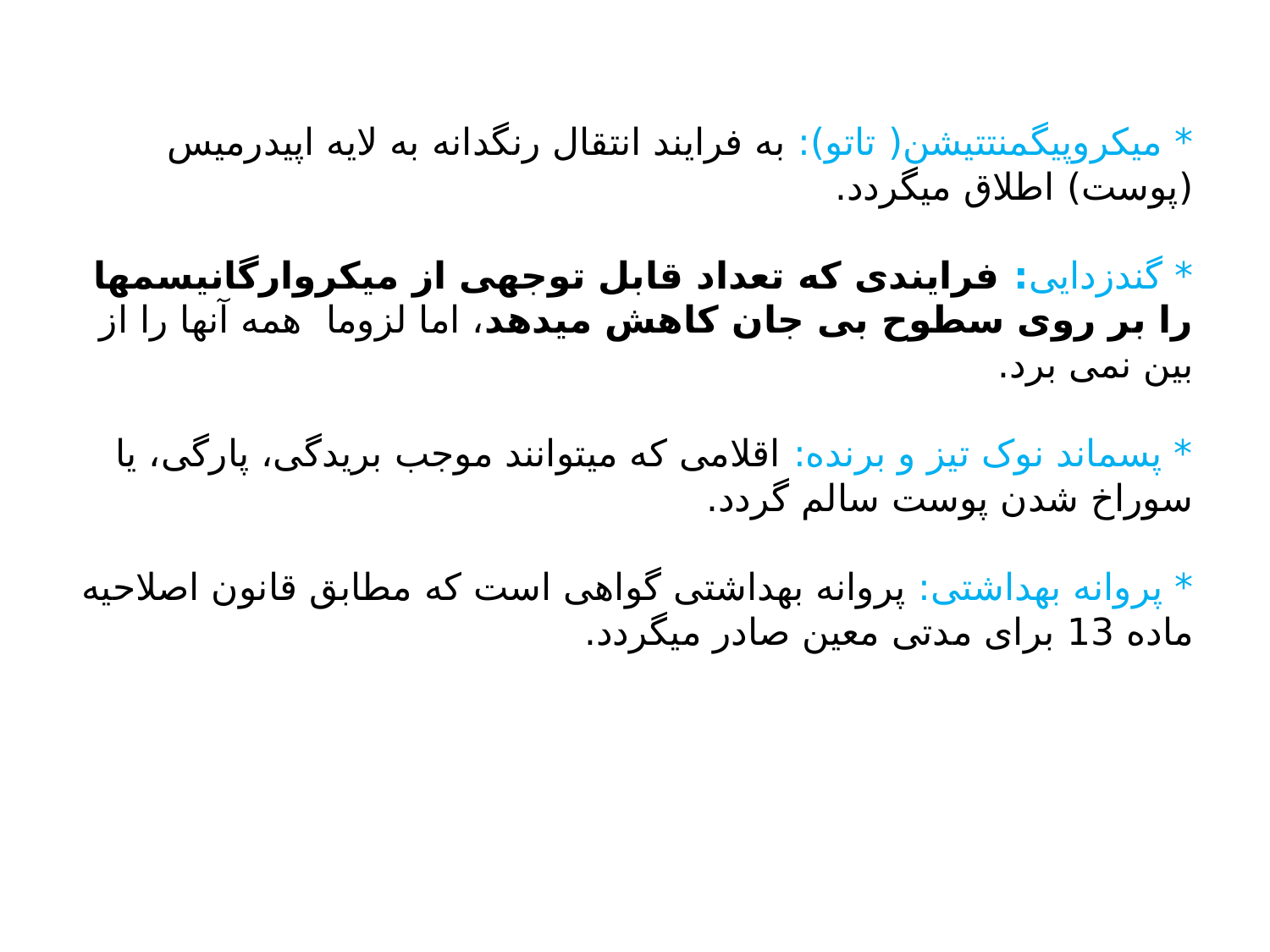

# * میکروپیگمنتتیشن( تاتو): به فرایند انتقال رنگدانه به لایه اپیدرمیس (پوست) اطلاق میگردد. * گندزدایی: فرایندی که تعداد قابل توجهی از میکروارگانیسمها را بر روی سطوح بی جان کاهش میدهد، اما لزوما  همه آنها را از بین نمی برد. * پسماند نوک تیز و برنده: اقلامی که میتوانند موجب بریدگی، پارگی، یا سوراخ شدن پوست سالم گردد. * پروانه بهداشتی: پروانه بهداشتی گواهی است که مطابق قانون اصلاحیه ماده 13 برای مدتی معین صادر میگردد.